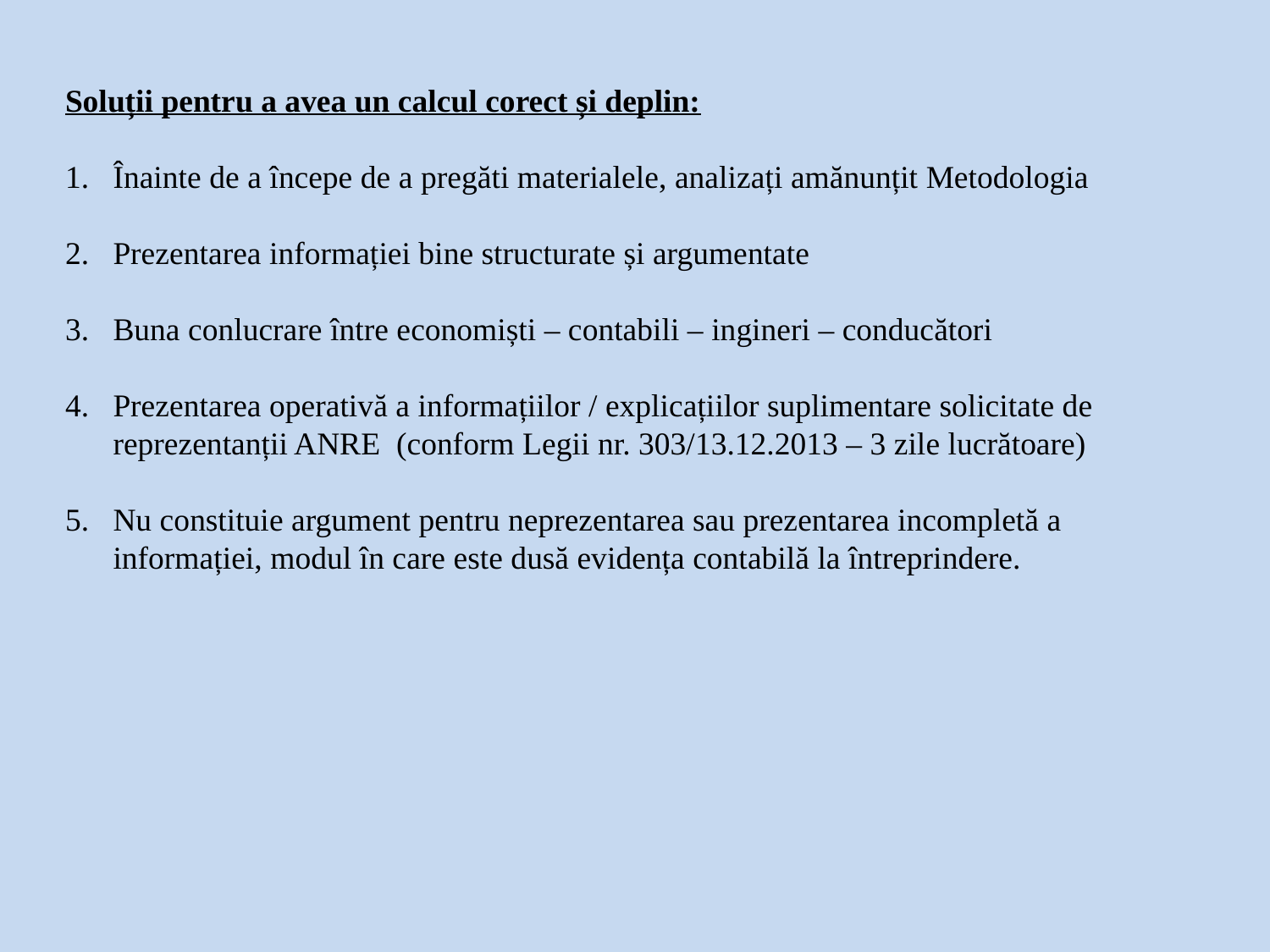

Soluții pentru a avea un calcul corect și deplin:

Înainte de a începe de a pregăti materialele, analizați amănunțit Metodologia

Prezentarea informației bine structurate și argumentate

Buna conlucrare între economiști – contabili – ingineri – conducători

Prezentarea operativă a informațiilor / explicațiilor suplimentare solicitate de reprezentanții ANRE  (conform Legii nr. 303/13.12.2013 – 3 zile lucrătoare)

Nu constituie argument pentru neprezentarea sau prezentarea incompletă a informației, modul în care este dusă evidența contabilă la întreprindere.